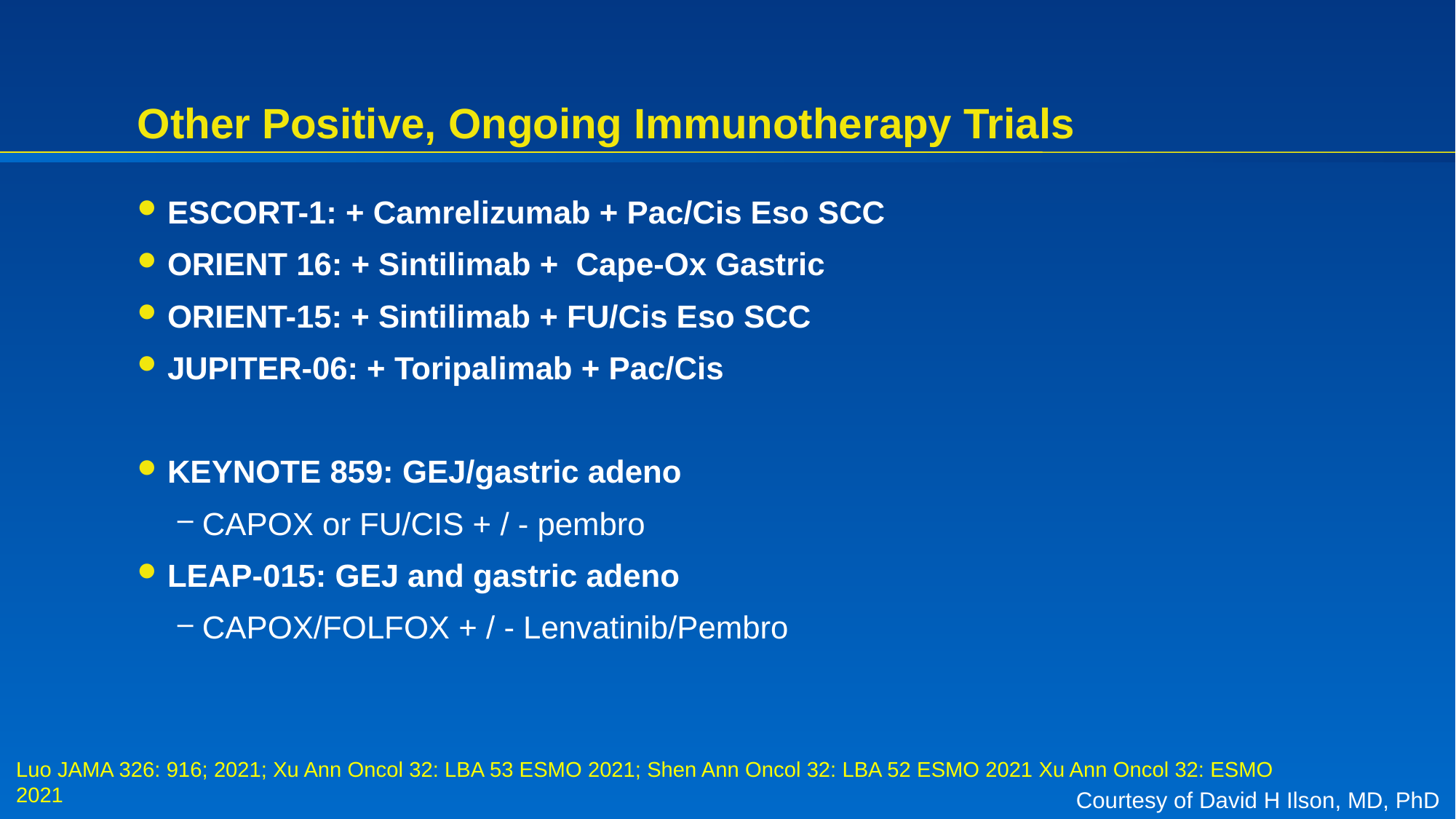

# Other Positive, Ongoing Immunotherapy Trials
ESCORT-1: + Camrelizumab + Pac/Cis Eso SCC
ORIENT 16: + Sintilimab +  Cape-Ox Gastric
ORIENT-15: + Sintilimab + FU/Cis Eso SCC
JUPITER-06: + Toripalimab + Pac/Cis

KEYNOTE 859: GEJ/gastric adeno
CAPOX or FU/CIS + / - pembro
LEAP-015: GEJ and gastric adeno
CAPOX/FOLFOX + / - Lenvatinib/Pembro

Luo JAMA 326: 916; 2021; Xu Ann Oncol 32: LBA 53 ESMO 2021; Shen Ann Oncol 32: LBA 52 ESMO 2021 Xu Ann Oncol 32: ESMO 2021
Courtesy of David H Ilson, MD, PhD